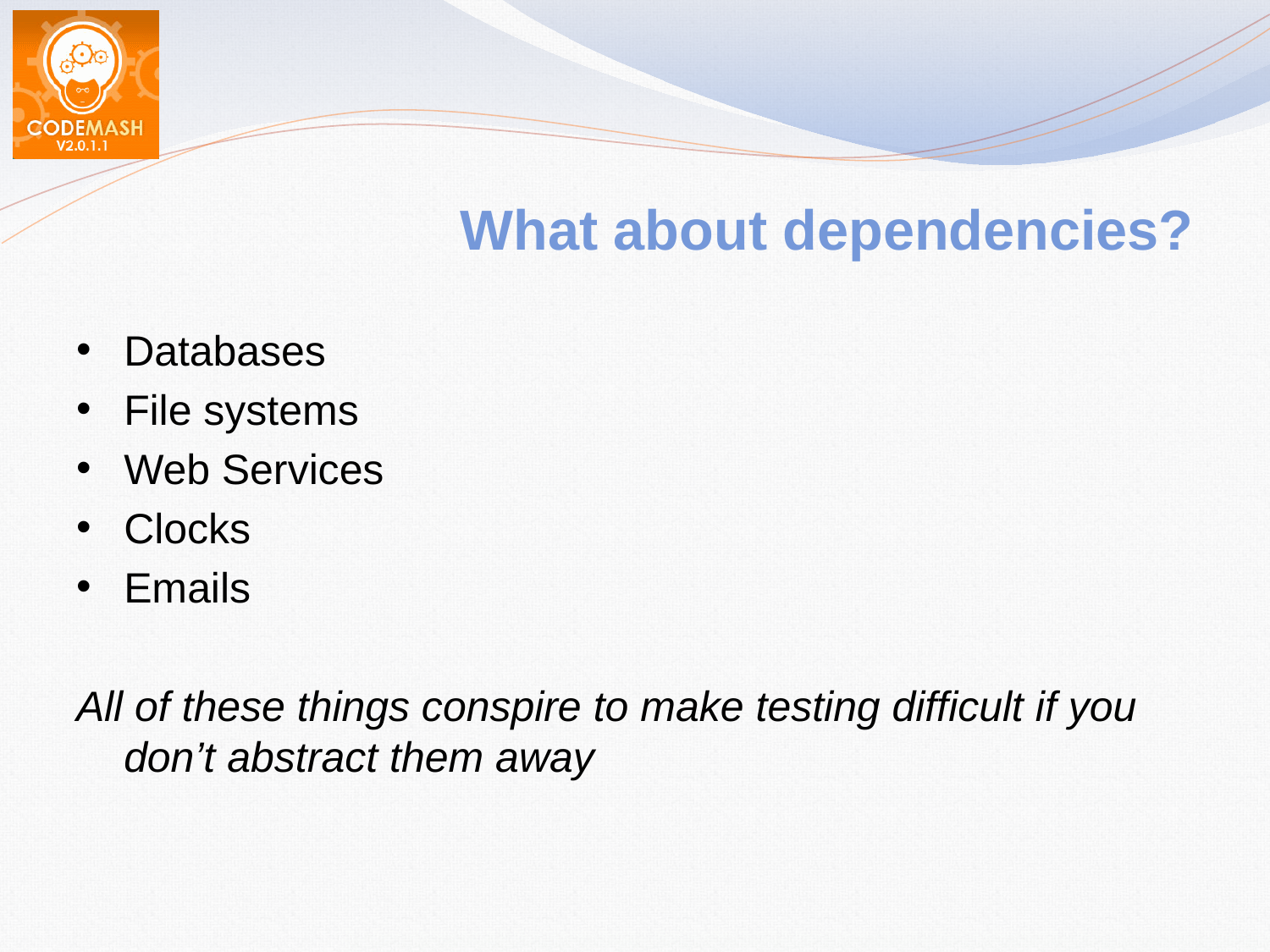

# What about dependencies?
Databases
File systems
Web Services
Clocks
Emails

All of these things conspire to make testing difficult if you don’t abstract them away